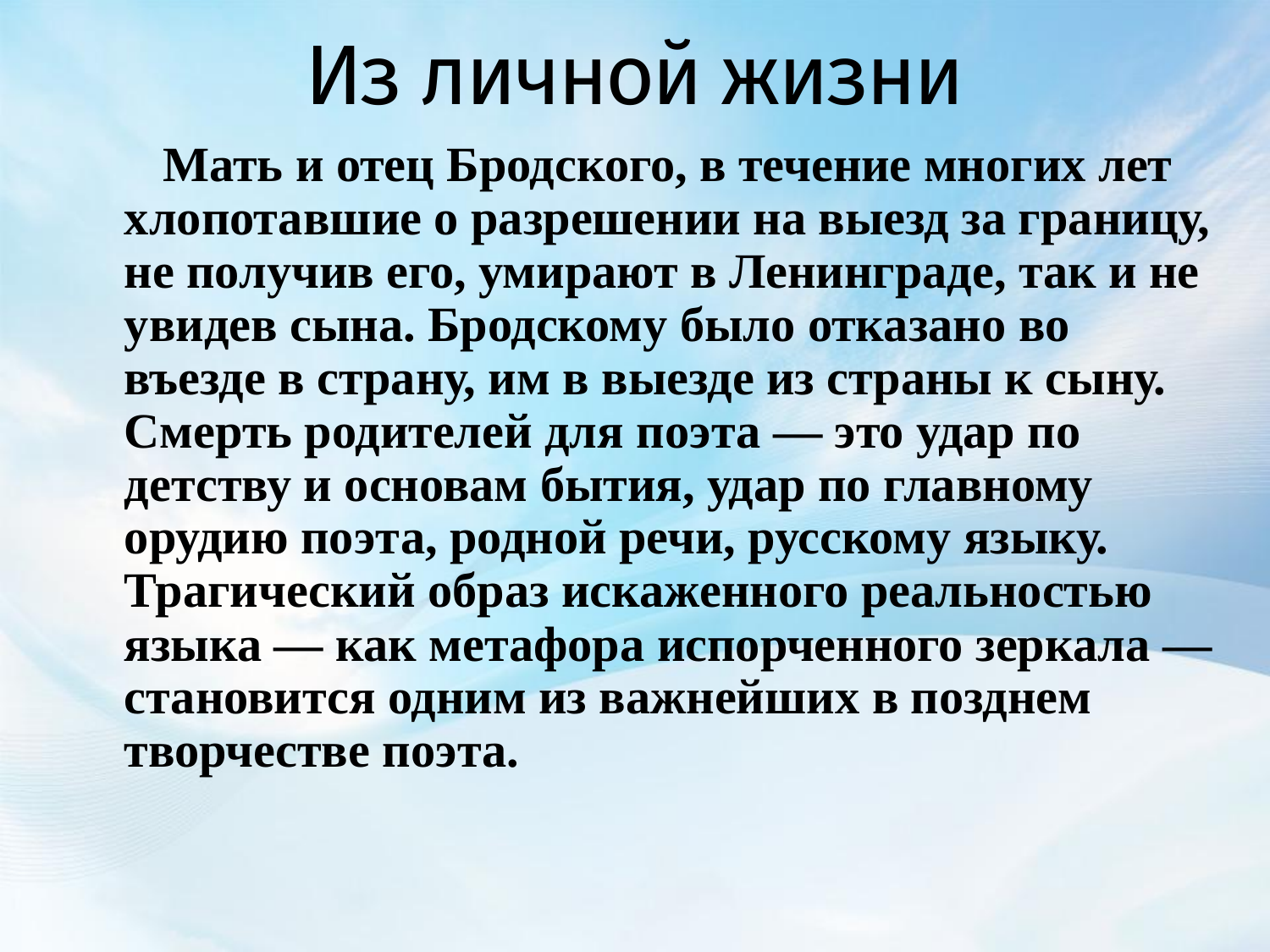

# Из личной жизни
         Мать и отец Бродского, в течение многих лет хлопотавшие о разрешении на выезд за границу, не получив его, умирают в Ленинграде, так и не увидев сына. Бродскому было отказано во въезде в страну, им в выезде из страны к сыну. Смерть родителей для поэта — это удар по детству и основам бытия, удар по главному орудию поэта, родной речи, русскому языку. Трагический образ искаженного реальностью языка — как метафора испорченного зеркала — становится одним из важнейших в позднем творчестве поэта.